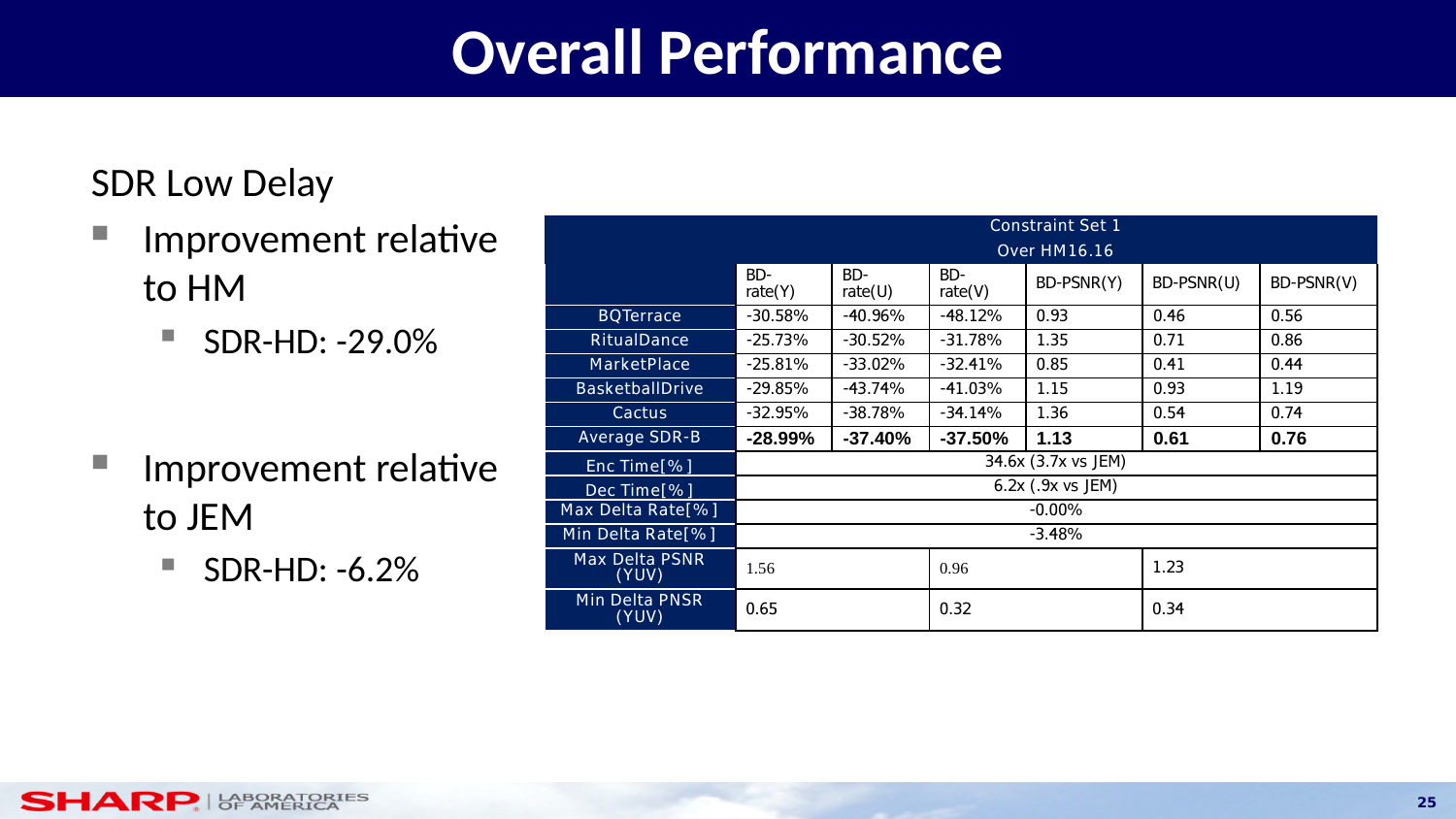

# Overall Performance
SDR Low Delay
Improvement relative to HM
SDR-HD: -29.0%

Improvement relative to JEM
SDR-HD: -6.2%

|  | Constraint Set 1 |  |  |  |  |  |
| --- | --- | --- | --- | --- | --- | --- |
|  | Over HM16.16 |  |  |  |  |  |
|  | BD-rate(Y) | BD-rate(U) | BD-rate(V) | BD-PSNR(Y) | BD-PSNR(U) | BD-PSNR(V) |
| BQTerrace | -30.58% | -40.96% | -48.12% | 0.93 | 0.46 | 0.56 |
| RitualDance | -25.73% | -30.52% | -31.78% | 1.35 | 0.71 | 0.86 |
| MarketPlace | -25.81% | -33.02% | -32.41% | 0.85 | 0.41 | 0.44 |
| BasketballDrive | -29.85% | -43.74% | -41.03% | 1.15 | 0.93 | 1.19 |
| Cactus | -32.95% | -38.78% | -34.14% | 1.36 | 0.54 | 0.74 |
| Average SDR-B | -28.99% | -37.40% | -37.50% | 1.13 | 0.61 | 0.76 |
| Enc Time[%] | 34.6x (3.7x vs JEM) |  |  |  |  |  |
| Dec Time[%] | 6.2x (.9x vs JEM) |  |  |  |  |  |
| Max Delta Rate[%] | -0.00% |  |  |  |  |  |
| Min Delta Rate[%] | -3.48% |  |  |  |  |  |
| Max Delta PSNR (YUV) | 1.56 |  | 0.96 |  | 1.23 |  |
| Min Delta PNSR (YUV) | 0.65 |  | 0.32 |  | 0.34 |  |